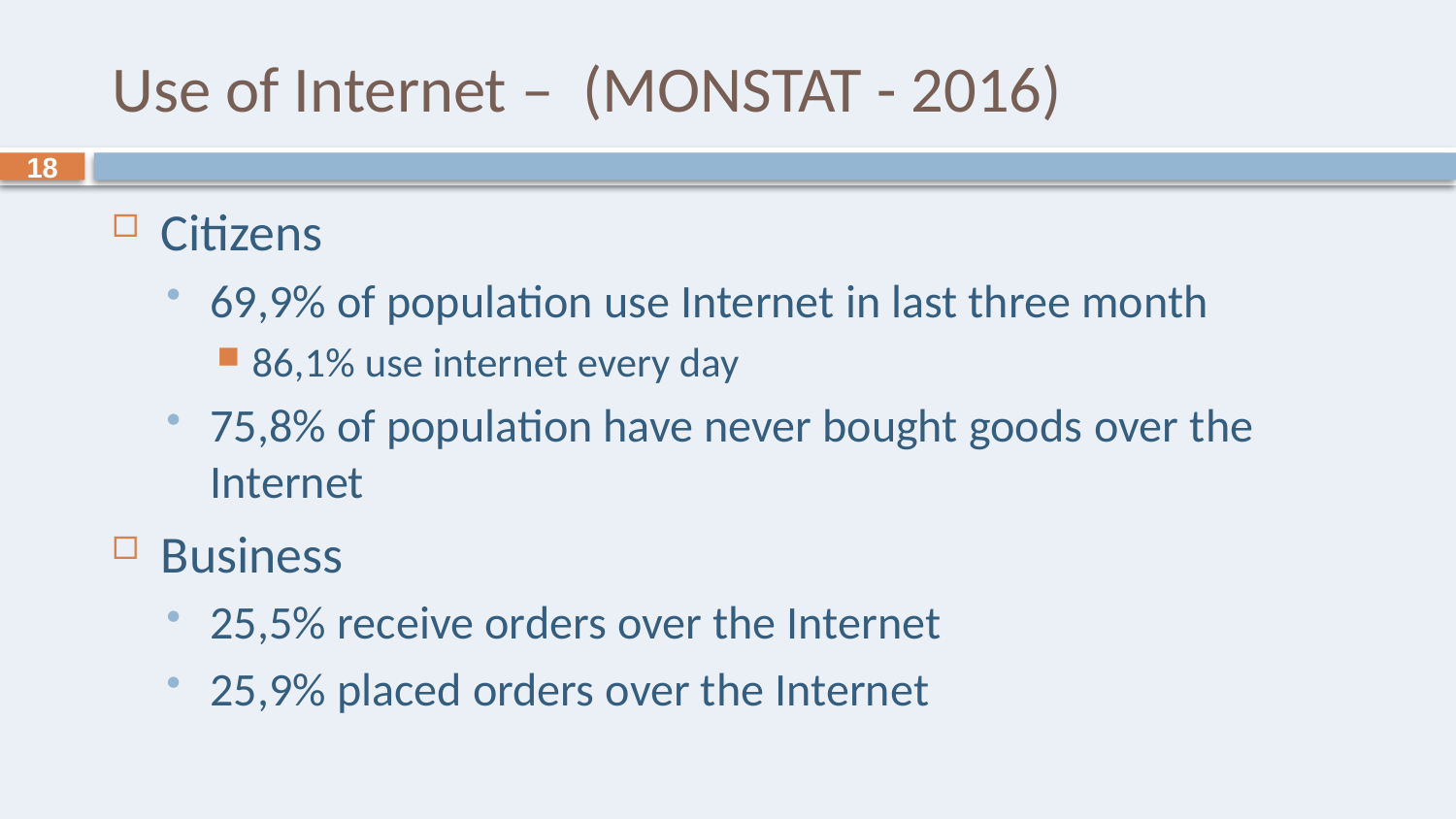

# Use of Internet –  (MONSTAT - 2016)
18
Citizens
69,9% of population use Internet in last three month
86,1% use internet every day
75,8% of population have never bought goods over the Internet
Business
25,5% receive orders over the Internet
25,9% placed orders over the Internet